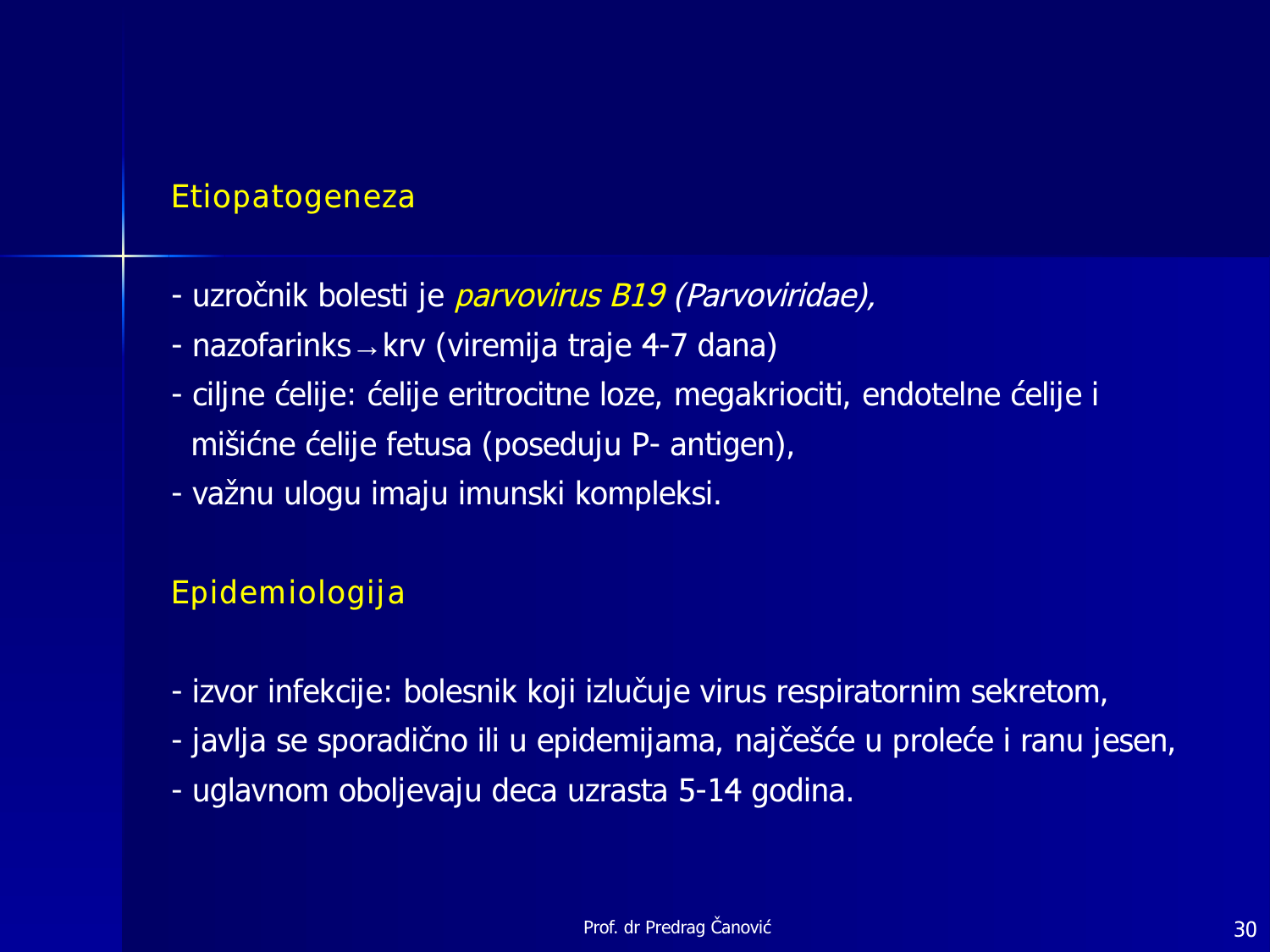

Etiopatogeneza

- uzročnik bolesti je parvovirus B19 (Parvoviridae),
- nazofarinks→krv (viremija traje 4-7 dana)
- ciljne ćelije: ćelije eritrocitne loze, megakriociti, endotelne ćelije i
  mišićne ćelije fetusa (poseduju P- antigen),
- važnu ulogu imaju imunski kompleksi.

Epidemiologija

- izvor infekcije: bolesnik koji izlučuje virus respiratornim sekretom,
- javlja se sporadično ili u epidemijama, najčešće u proleće i ranu jesen,
- uglavnom oboljevaju deca uzrasta 5-14 godina.
Prof. dr Predrag Čanović
30